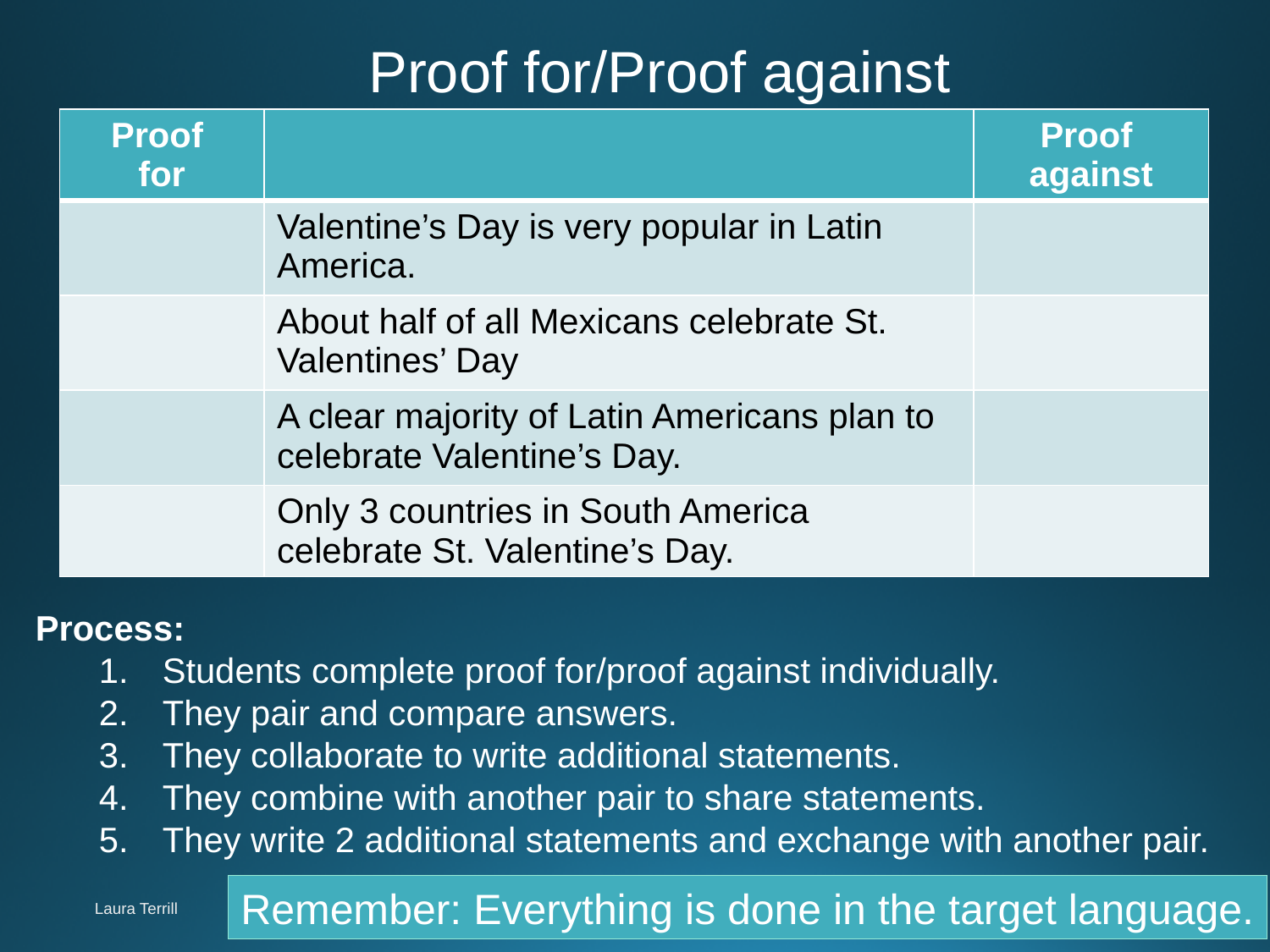

# Proof for/Proof against
| Proof for |  | Proof against |
| --- | --- | --- |
|  | Valentine’s Day is very popular in Latin America. |  |
|  | About half of all Mexicans celebrate St. Valentines’ Day |  |
|  | A clear majority of Latin Americans plan to celebrate Valentine’s Day. |  |
|  | Only 3 countries in South America celebrate St. Valentine’s Day. |  |
Process:
Students complete proof for/proof against individually.
They pair and compare answers.
They collaborate to write additional statements.
They combine with another pair to share statements.
They write 2 additional statements and exchange with another pair.
Remember: Everything is done in the target language.
Laura Terrill
49